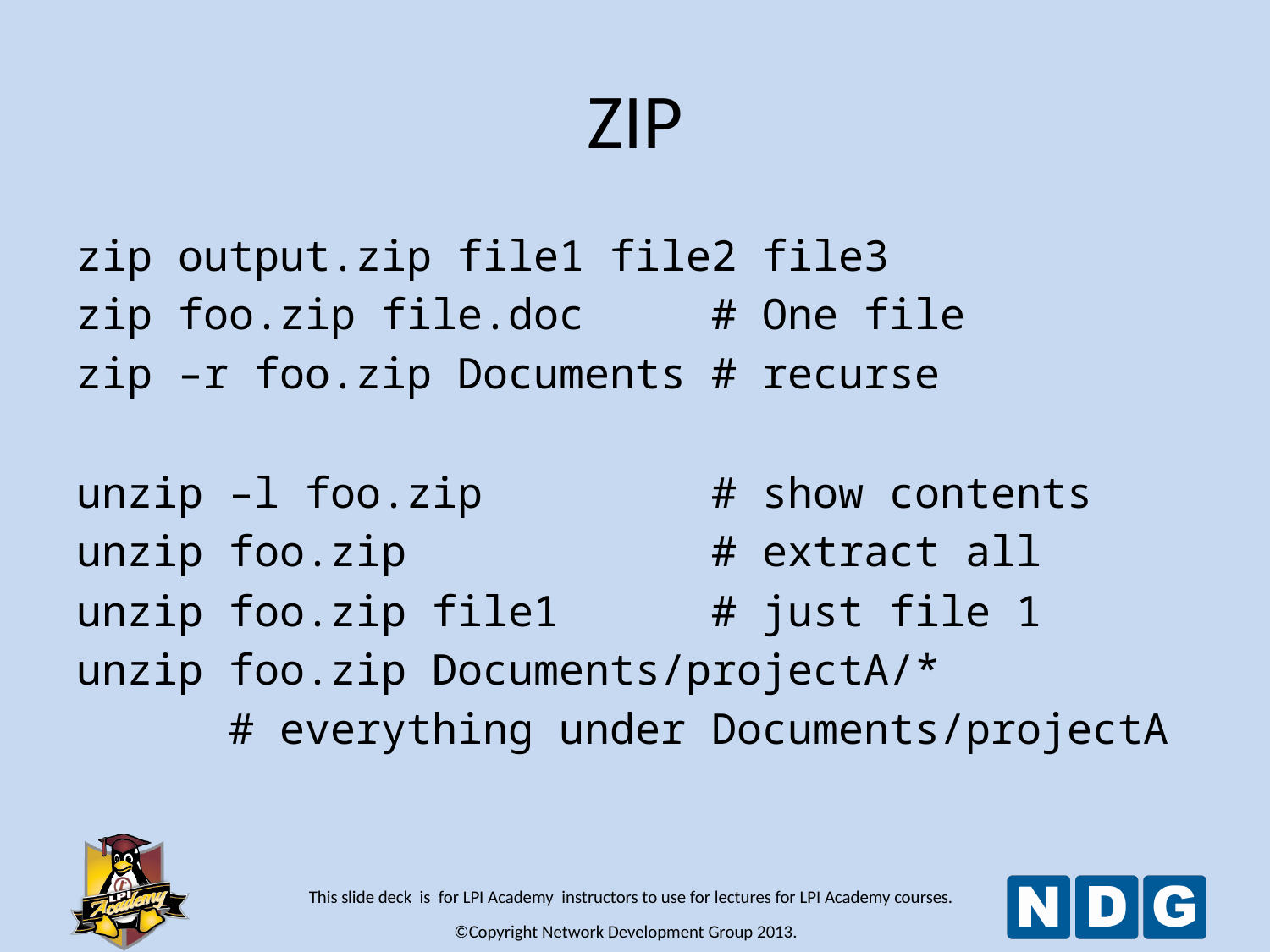

# ZIP
zip output.zip file1 file2 file3
zip foo.zip file.doc     # One file
zip –r foo.zip Documents # recurse

unzip –l foo.zip         # show contents
unzip foo.zip            # extract all
unzip foo.zip file1      # just file 1
unzip foo.zip Documents/projectA/*
      # everything under Documents/projectA